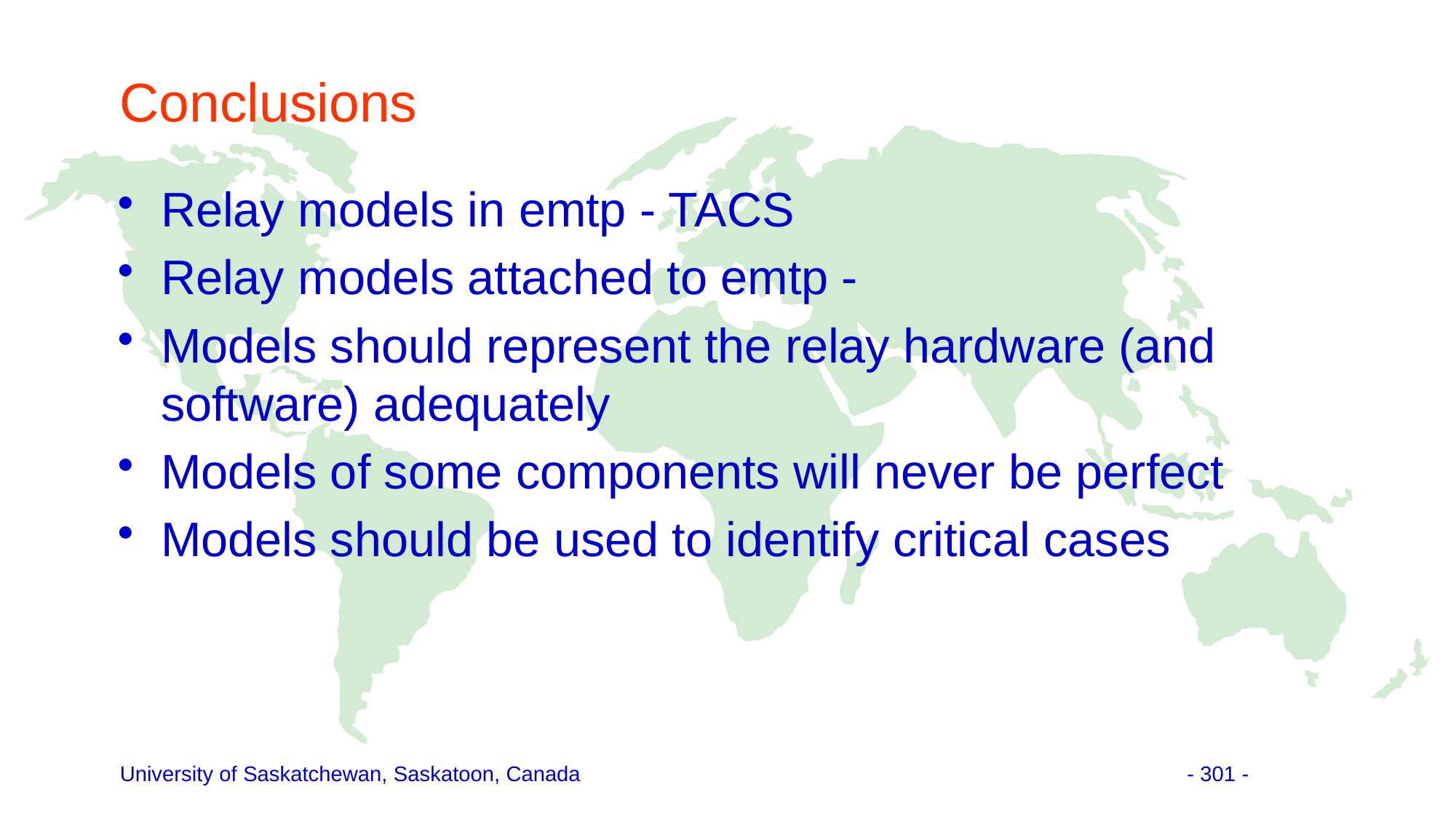

# Conclusions
Relay models in emtp - TACS
Relay models attached to emtp -
Models should represent the relay hardware (and software) adequately
Models of some components will never be perfect
Models should be used to identify critical cases